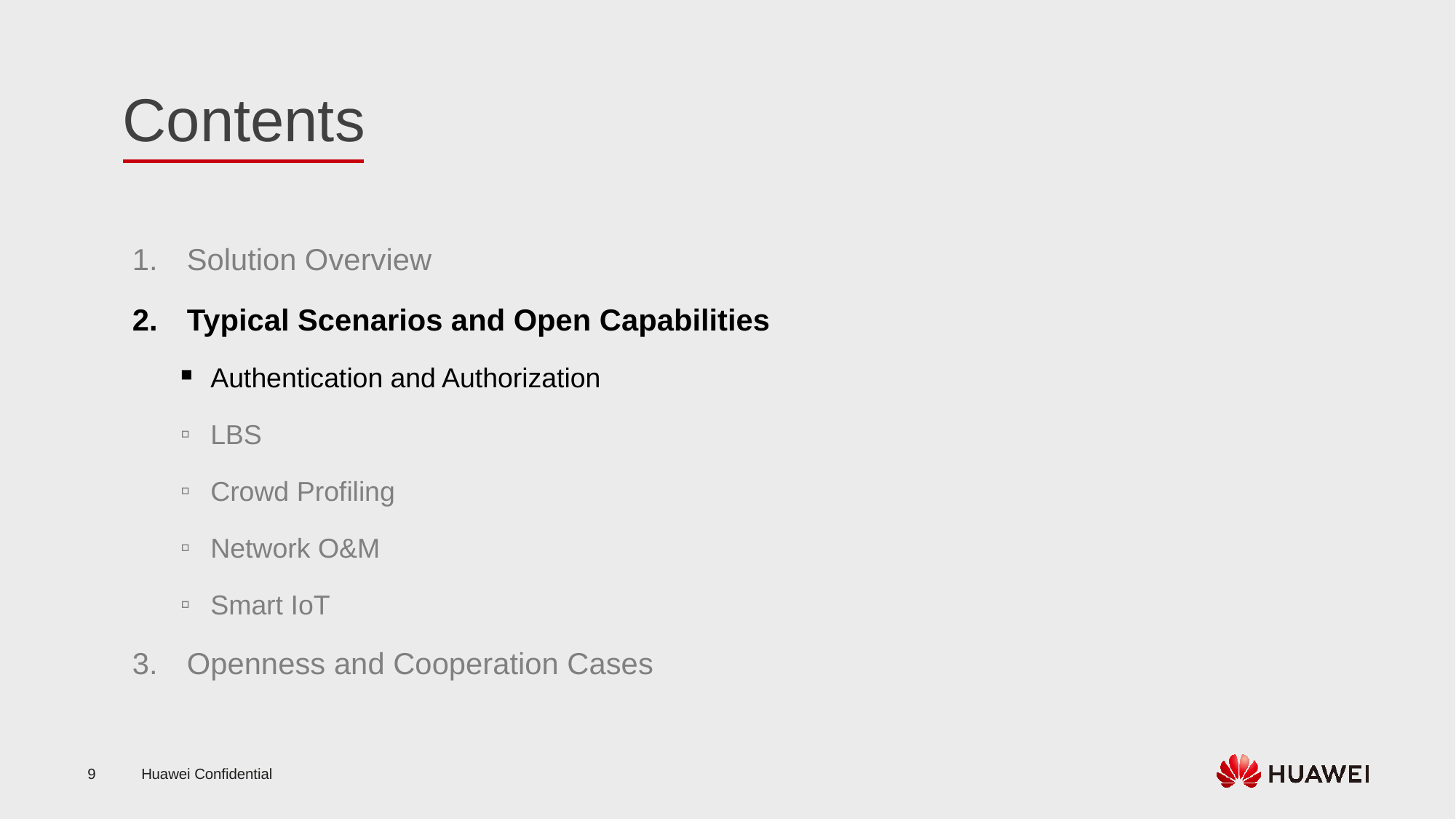

Solution Overview
Typical Scenarios and Open Capabilities
Authentication and Authorization
LBS
Crowd Profiling
Network O&M
Smart IoT
Openness and Cooperation Cases